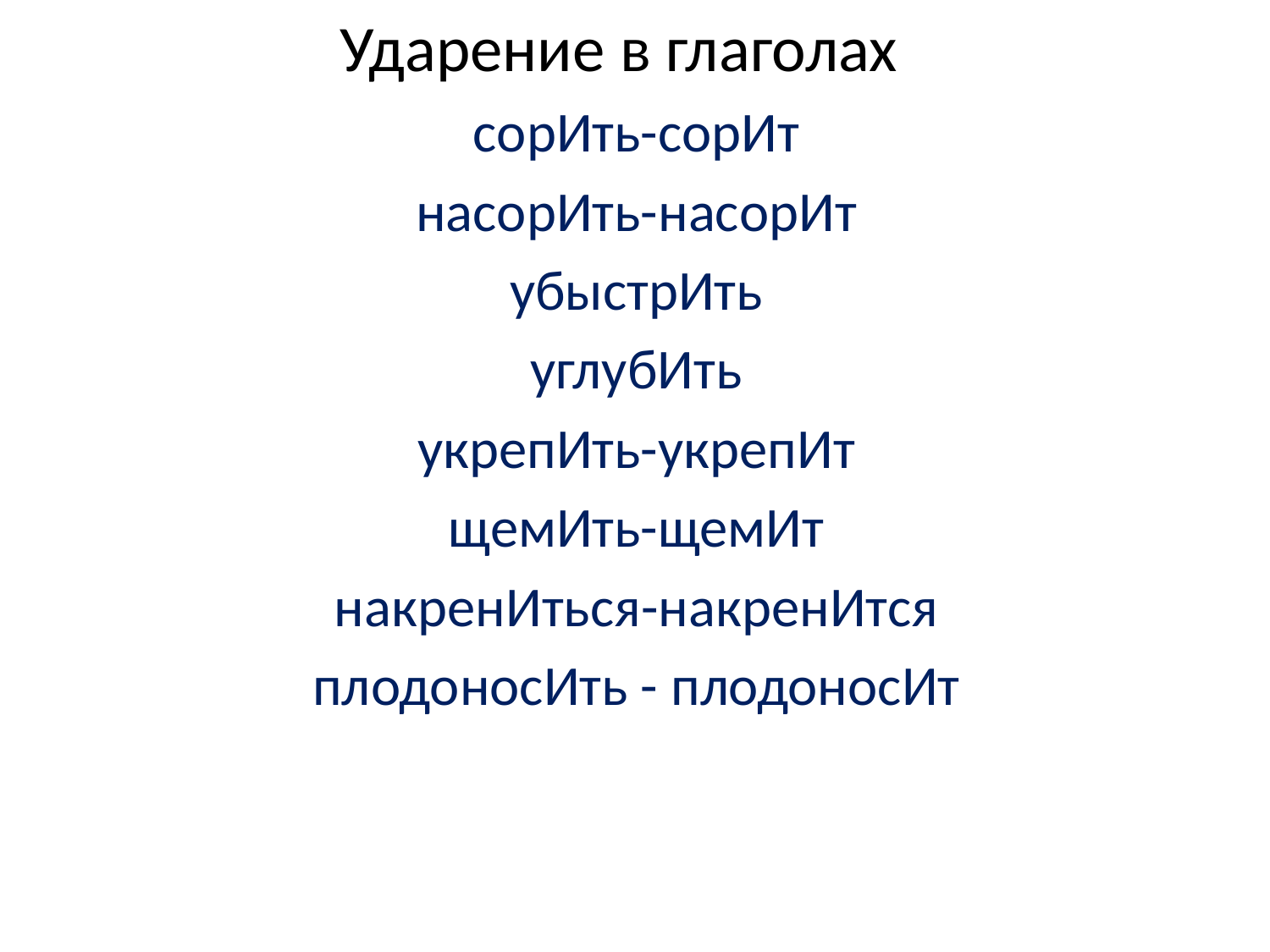

# Ударение в глаголах
сорИть-сорИт
насорИть-насорИт
убыстрИть
углубИть
укрепИть-укрепИт
щемИть-щемИт
накренИться-накренИтся
плодоносИть - плодоносИт